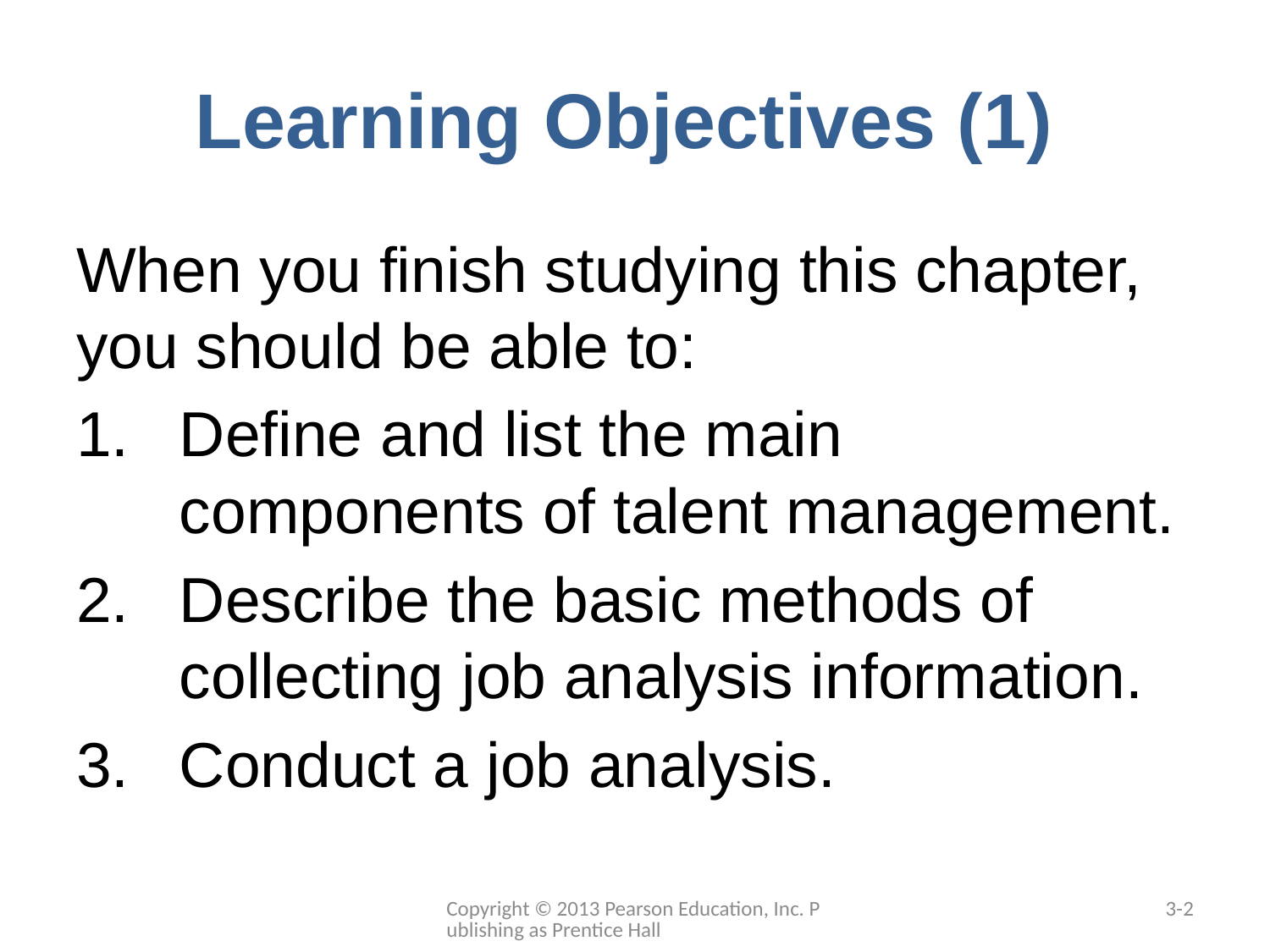

# Learning Objectives (1)
When you finish studying this chapter, you should be able to:
Define and list the main components of talent management.
Describe the basic methods of collecting job analysis information.
Conduct a job analysis.
Copyright © 2013 Pearson Education, Inc. Publishing as Prentice Hall
3-2